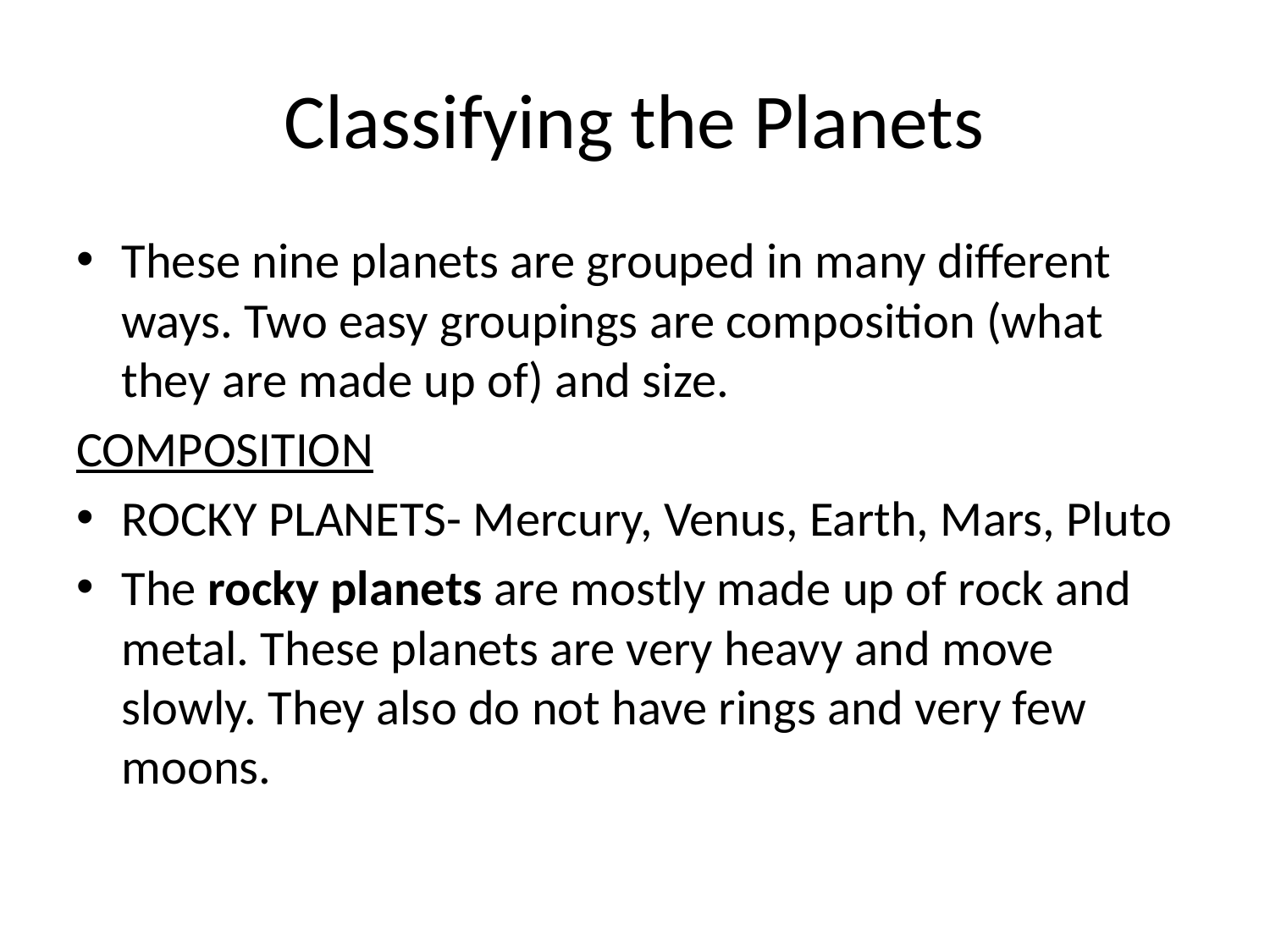

# Classifying the Planets
These nine planets are grouped in many different ways. Two easy groupings are composition (what they are made up of) and size.
COMPOSITION
ROCKY PLANETS- Mercury, Venus, Earth, Mars, Pluto
The rocky planets are mostly made up of rock and metal. These planets are very heavy and move slowly. They also do not have rings and very few moons.